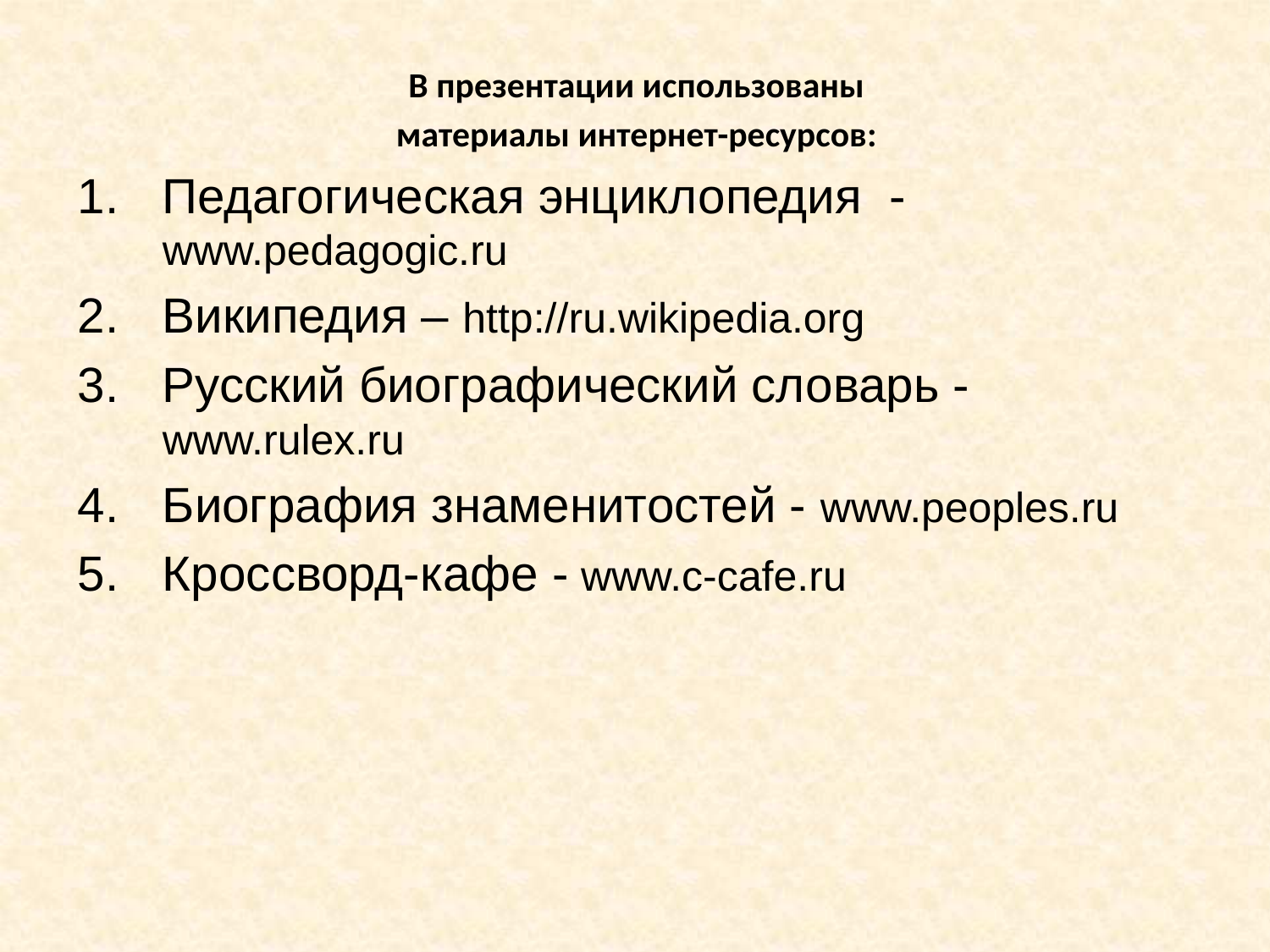

В презентации использованы
материалы интернет-ресурсов:
Педагогическая энциклопедия  - www.pedagogic.ru
Википедия – http://ru.wikipedia.org
Русский биографический словарь - www.rulex.ru
Биография знаменитостей - www.peoples.ru
Кроссворд-кафе - www.c-cafe.ru